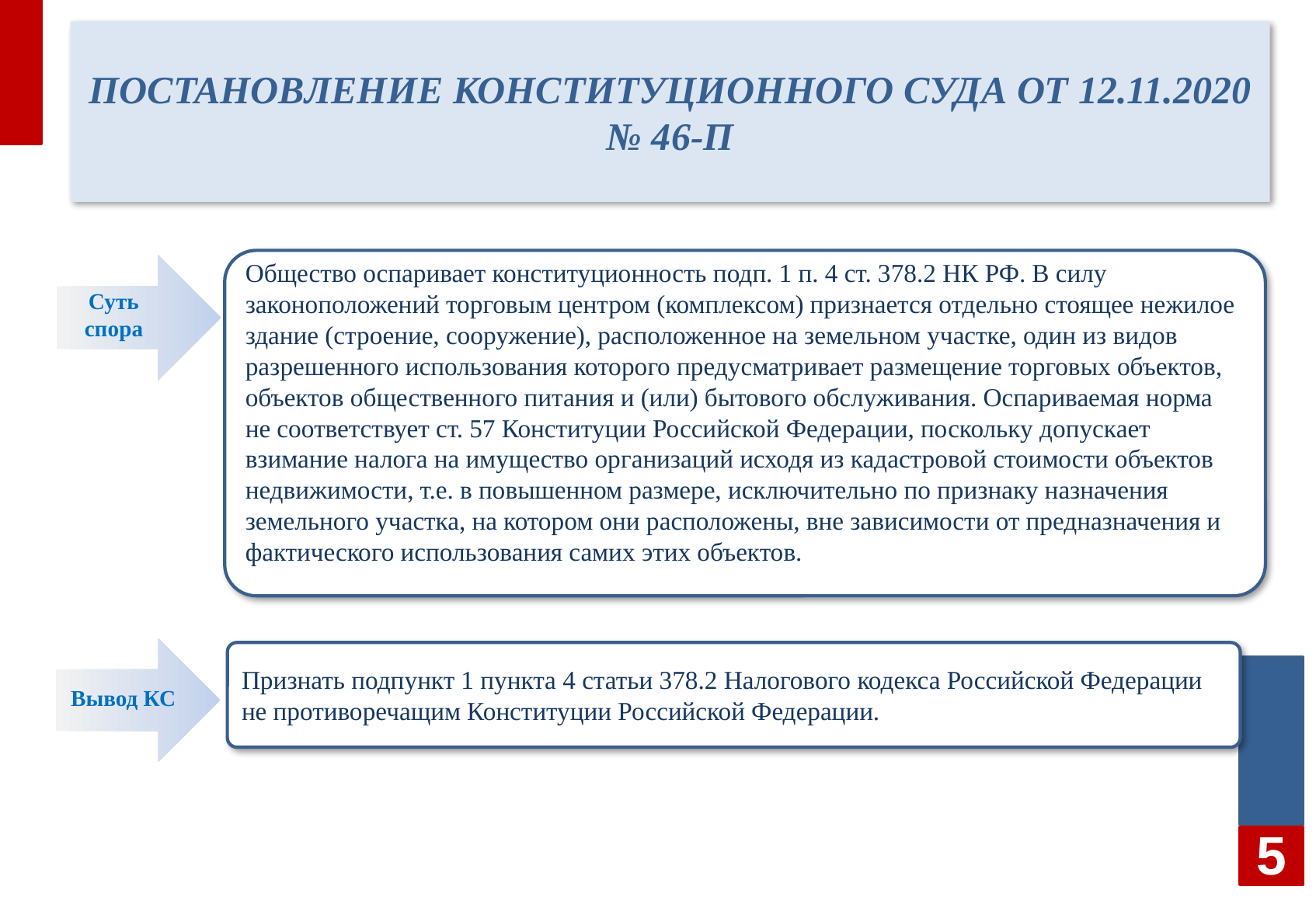

ПОСТАНОВЛЕНИЕ КОНСТИТУЦИОННОГО СУДА от 12.11.2020 № 46-П
Общество оспаривает конституционность подп. 1 п. 4 ст. 378.2 НК РФ. В силу законоположений торговым центром (комплексом) признается отдельно стоящее нежилое здание (строение, сооружение), расположенное на земельном участке, один из видов разрешенного использования которого предусматривает размещение торговых объектов, объектов общественного питания и (или) бытового обслуживания. Оспариваемая норма не соответствует ст. 57 Конституции Российской Федерации, поскольку допускает взимание налога на имущество организаций исходя из кадастровой стоимости объектов недвижимости, т.е. в повышенном размере, исключительно по признаку назначения земельного участка, на котором они расположены, вне зависимости от предназначения и фактического использования самих этих объектов.

Суть спора

Признать подпункт 1 пункта 4 статьи 378.2 Налогового кодекса Российской Федерации не противоречащим Конституции Российской Федерации.
Вывод КС
5